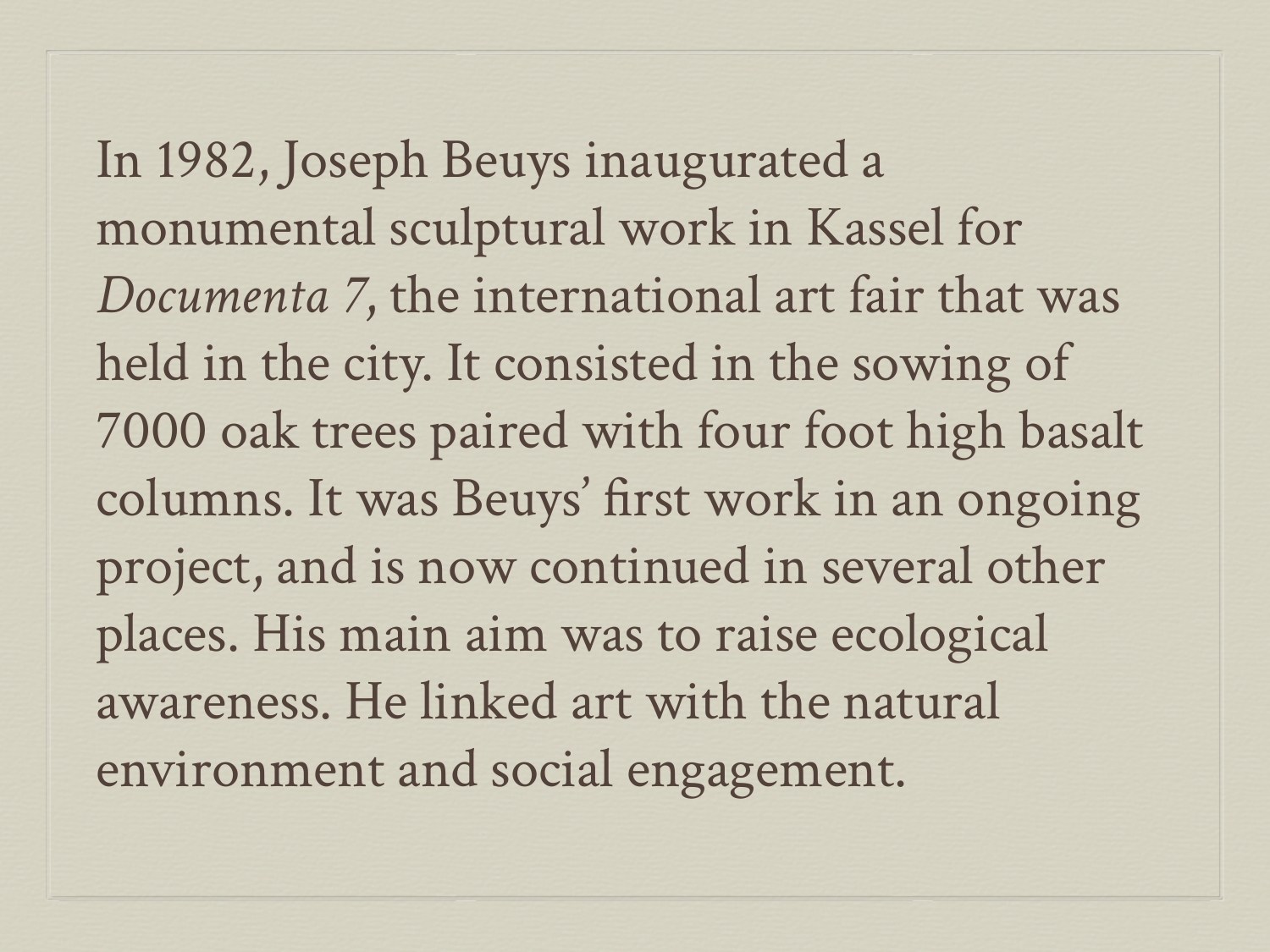

In 1982, Joseph Beuys inaugurated a monumental sculptural work in Kassel for Documenta 7, the international art fair that was held in the city. It consisted in the sowing of 7000 oak trees paired with four foot high basalt columns. It was Beuys’ first work in an ongoing project, and is now continued in several other places. His main aim was to raise ecological awareness. He linked art with the natural environment and social engagement.